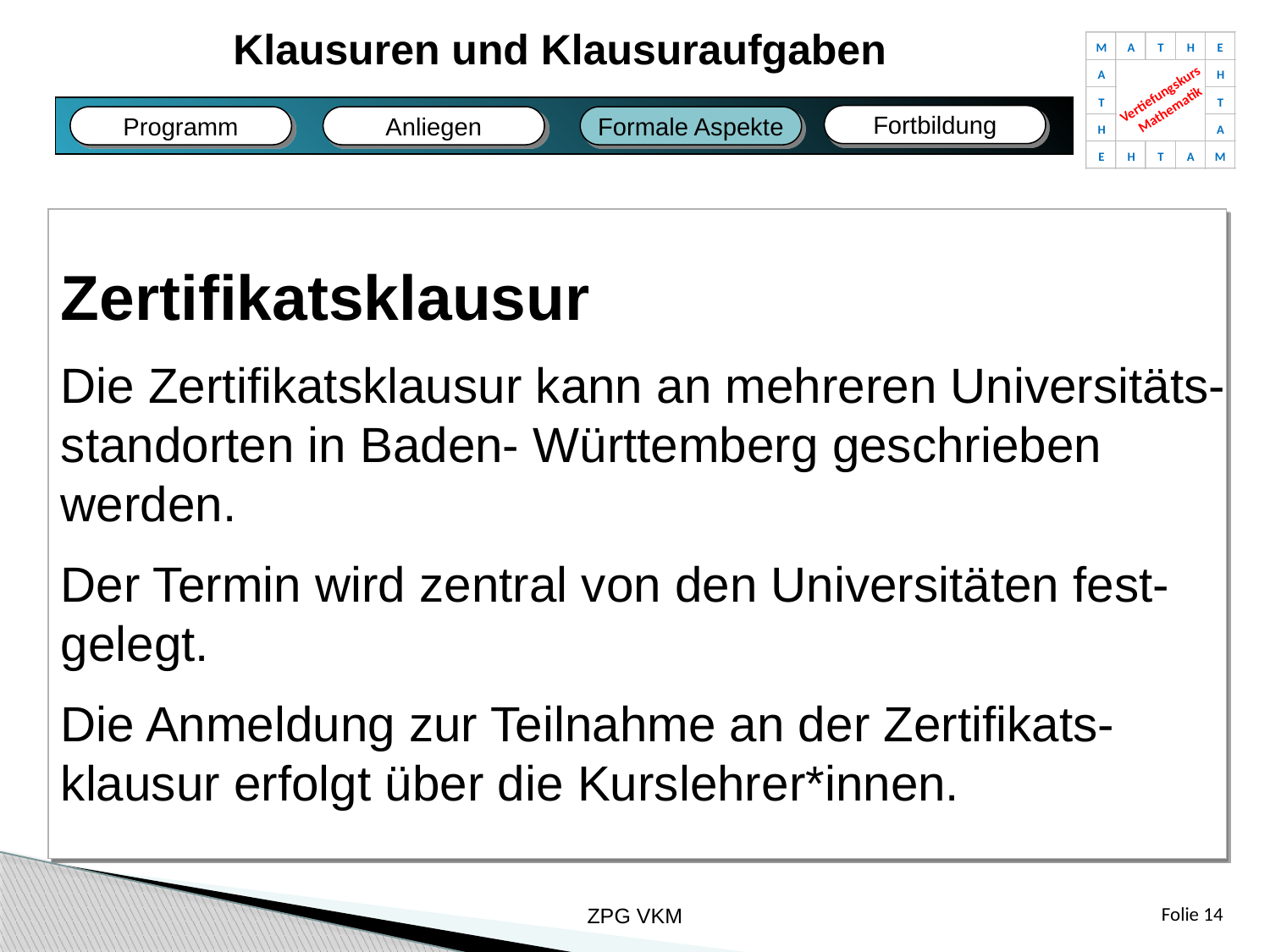

Klausuren und Klausuraufgaben

M
A
T
H
E

A
H
Vertiefungskurs
Mathematik

T
T

H
A

E
H
T
A
M

Fortbildung
Anliegen
Programm
Formale Aspekte
Fazit
Bildungsplan
Fachliches
Unterricht
Zertifikatsklausur
Die Zertifikatsklausur kann an mehreren Universitäts-
standorten in Baden- Württemberg geschrieben
werden.
Der Termin wird zentral von den Universitäten fest-
gelegt.
Die Anmeldung zur Teilnahme an der Zertifikats-
klausur erfolgt über die Kurslehrer*innen.

ZPG VKM
Folie 14